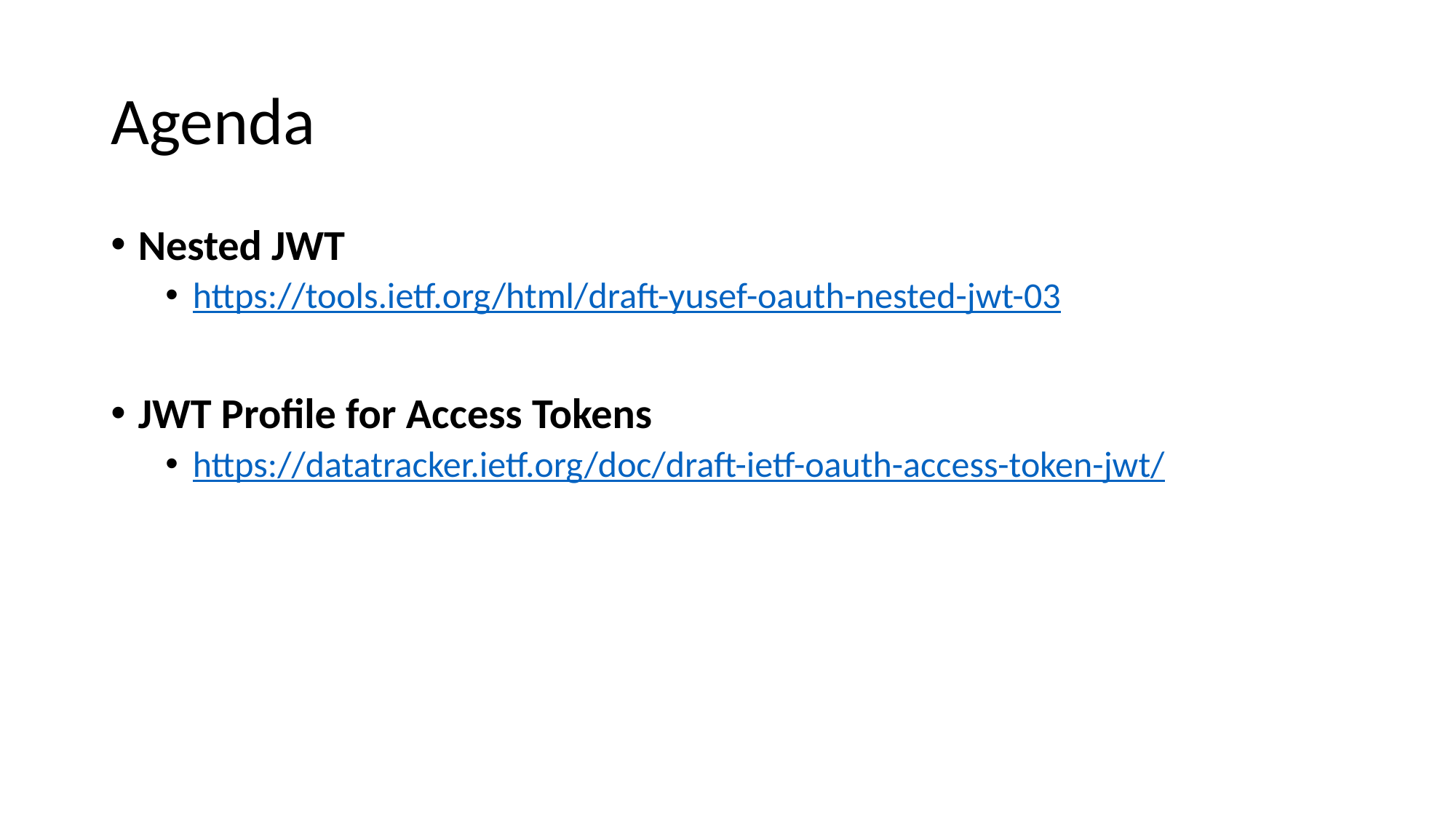

# Agenda
Nested JWT
https://tools.ietf.org/html/draft-yusef-oauth-nested-jwt-03

JWT Profile for Access Tokens
https://datatracker.ietf.org/doc/draft-ietf-oauth-access-token-jwt/